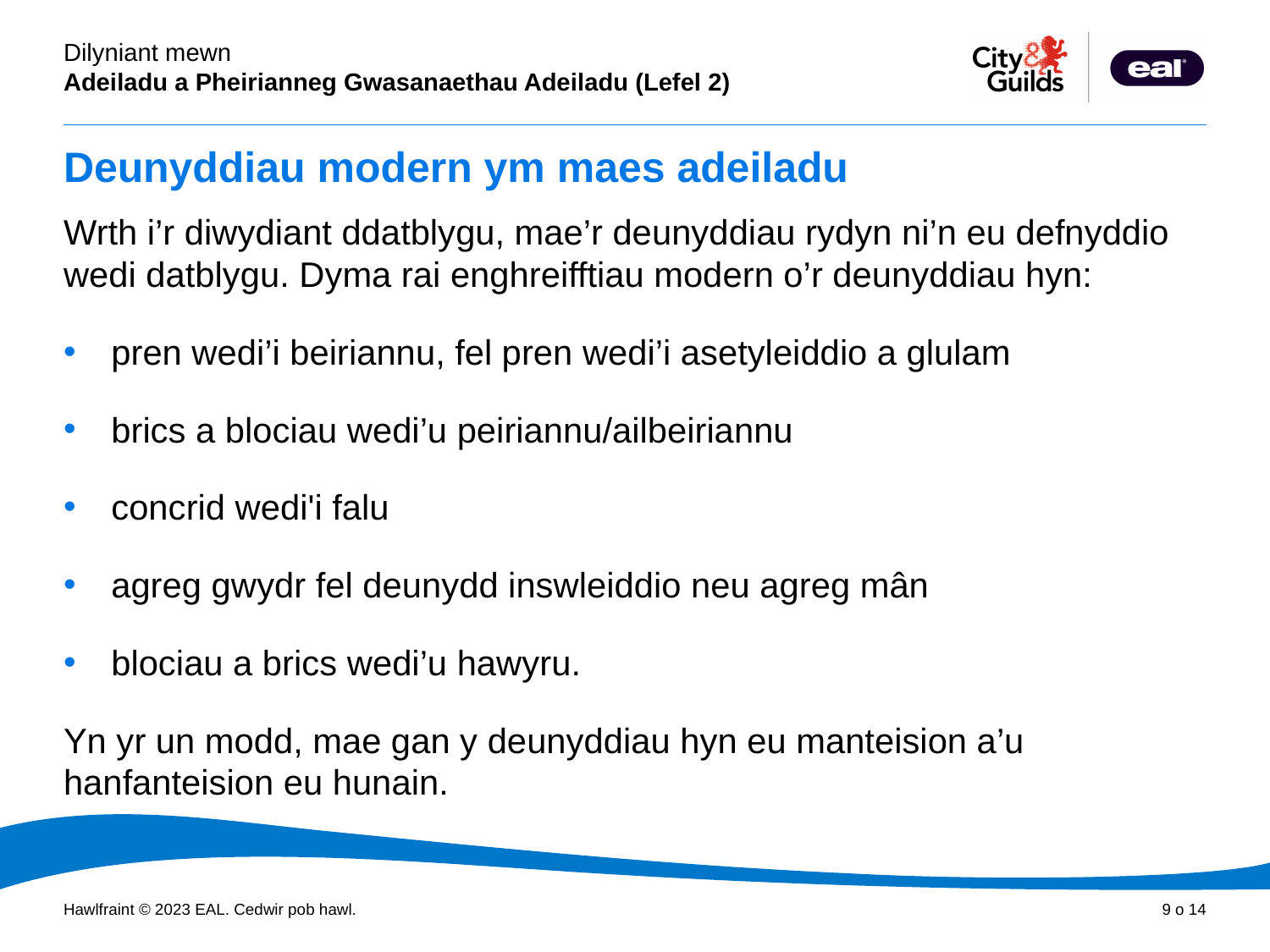

# Deunyddiau modern ym maes adeiladu
Wrth i’r diwydiant ddatblygu, mae’r deunyddiau rydyn ni’n eu defnyddio wedi datblygu. Dyma rai enghreifftiau modern o’r deunyddiau hyn:
pren wedi’i beiriannu, fel pren wedi’i asetyleiddio a glulam
brics a blociau wedi’u peiriannu/ailbeiriannu
concrid wedi'i falu
agreg gwydr fel deunydd inswleiddio neu agreg mân
blociau a brics wedi’u hawyru.
Yn yr un modd, mae gan y deunyddiau hyn eu manteision a’u hanfanteision eu hunain.